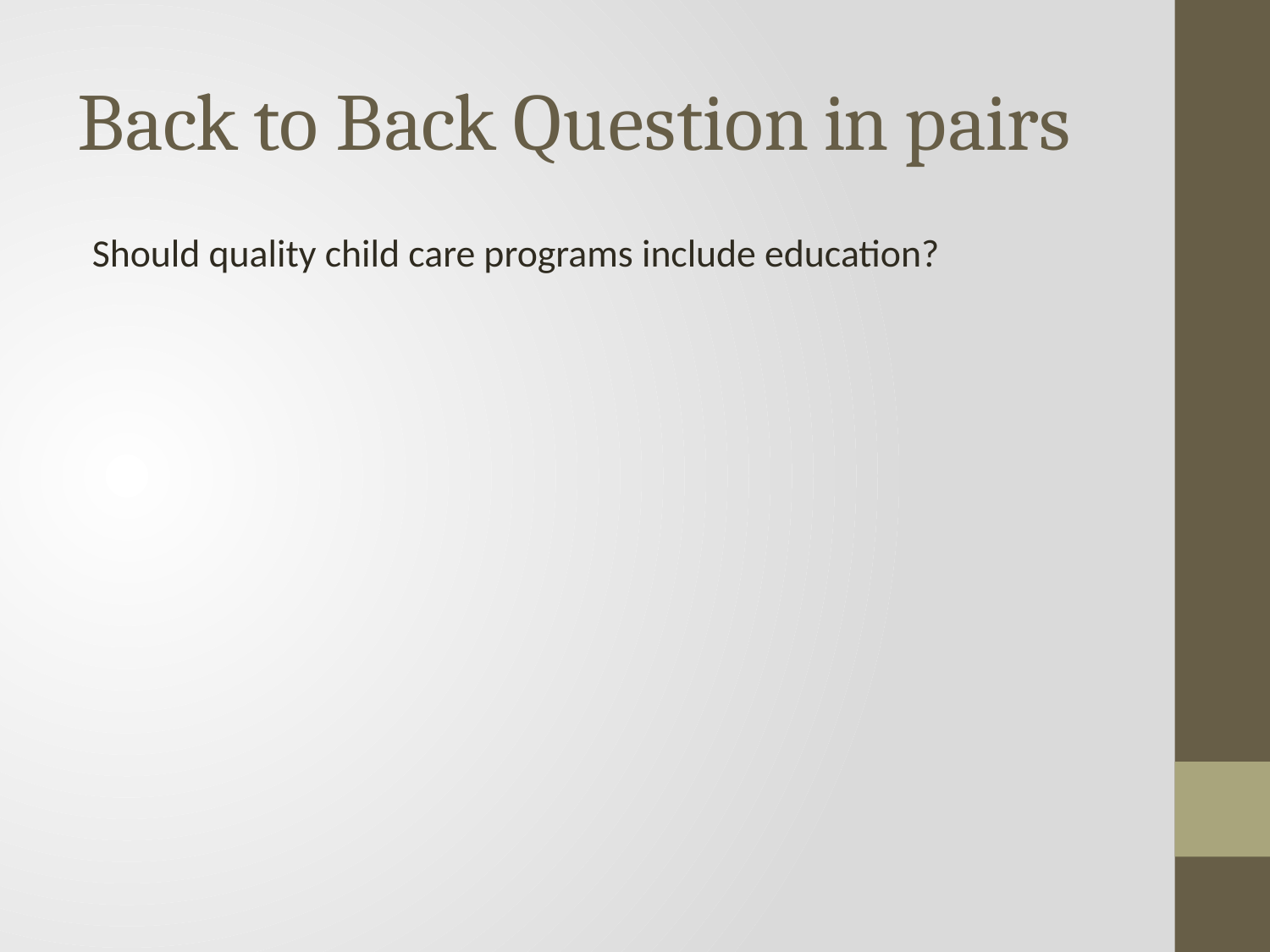

# Back to Back Question in pairs
Should quality child care programs include education?